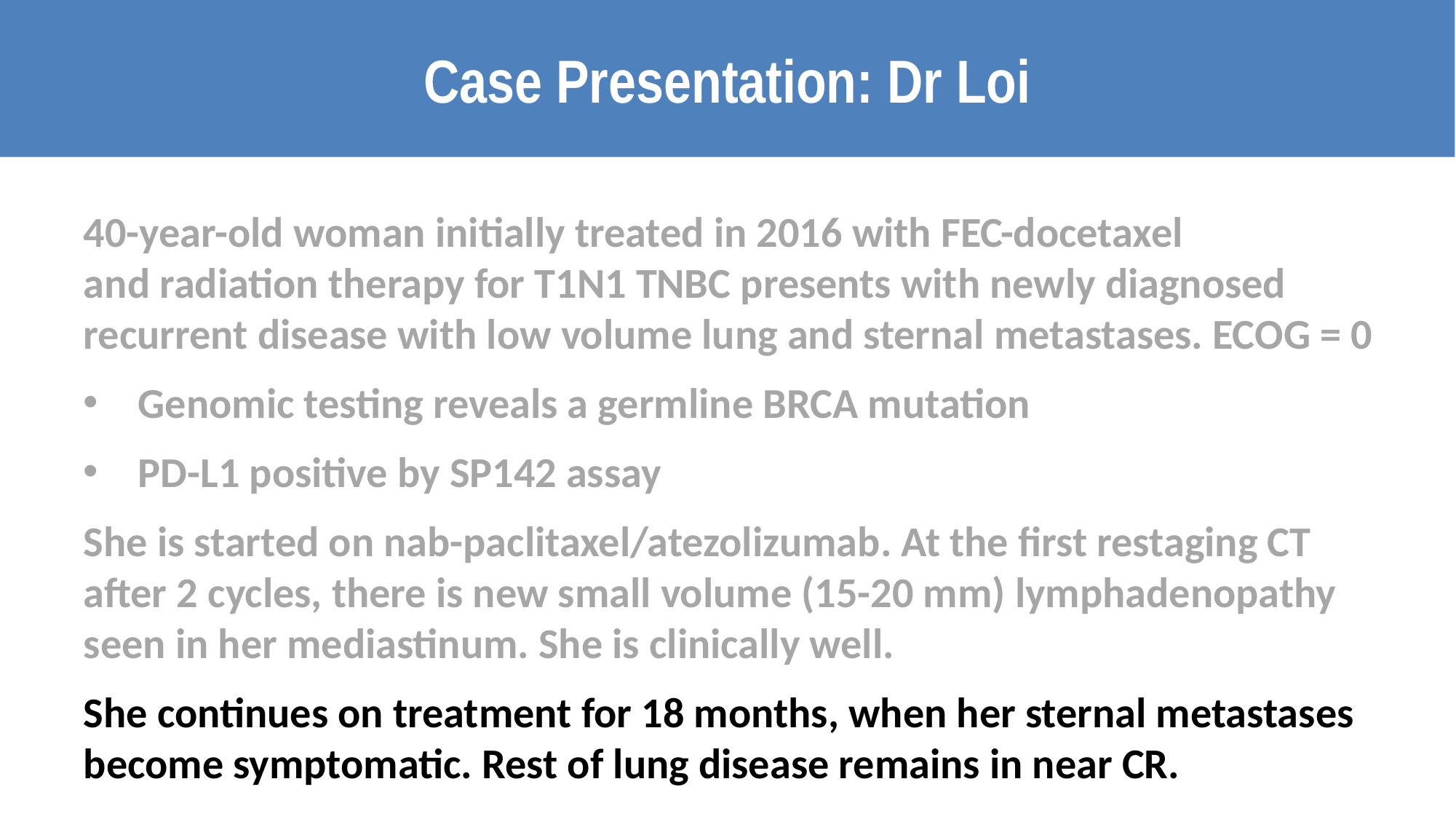

# Case Presentation: Dr Loi
40-year-old woman initially treated in 2016 with FEC-docetaxel
and radiation therapy for T1N1 TNBC presents with newly diagnosed recurrent disease with low volume lung and sternal metastases. ECOG = 0
Genomic testing reveals a germline BRCA mutation
PD-L1 positive by SP142 assay
She is started on nab-paclitaxel/atezolizumab. At the first restaging CT after 2 cycles, there is new small volume (15-20 mm) lymphadenopathy seen in her mediastinum. She is clinically well.
She continues on treatment for 18 months, when her sternal metastases become symptomatic. Rest of lung disease remains in near CR.